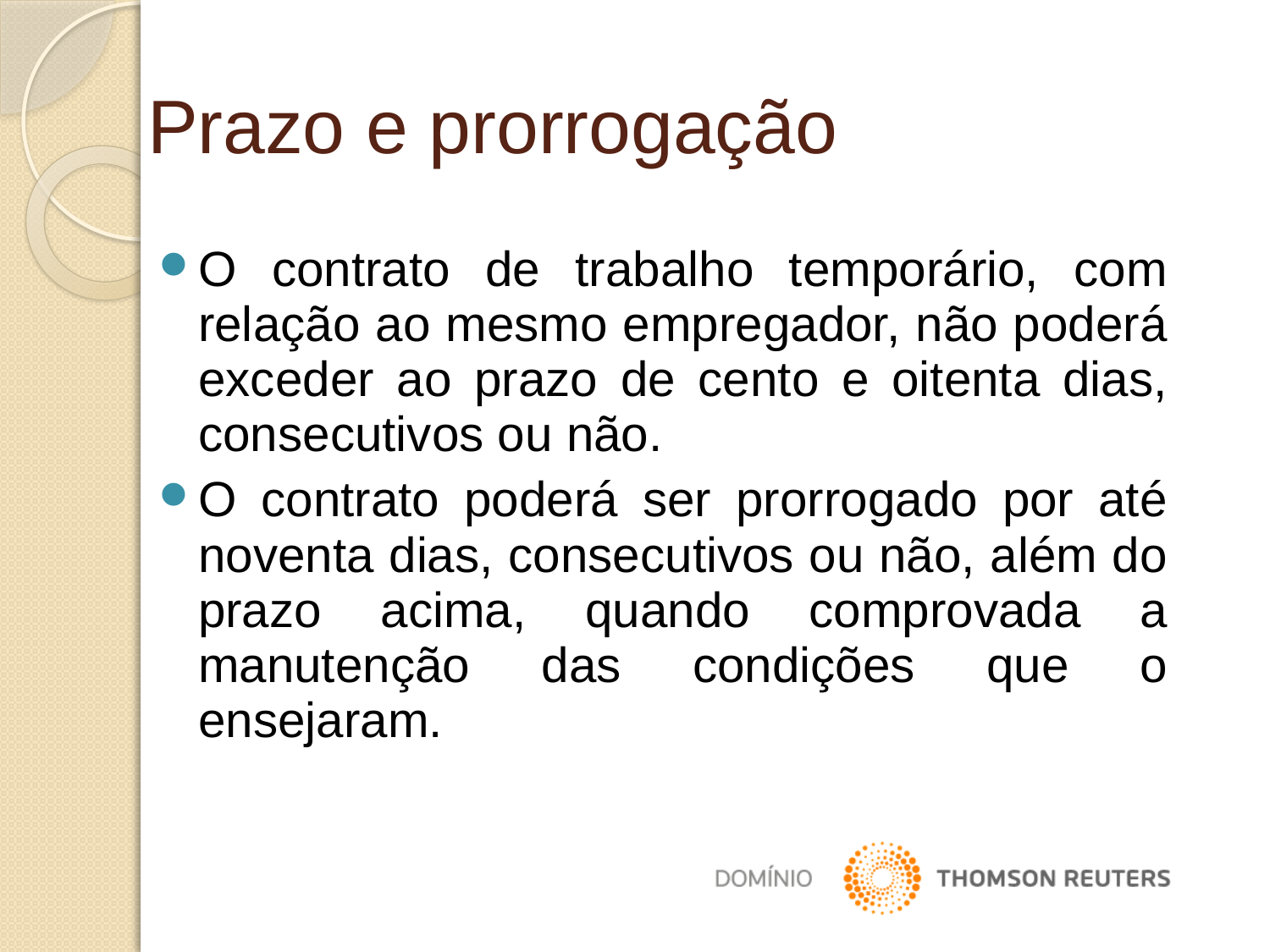

Prazo e prorrogação
O contrato de trabalho temporário, com relação ao mesmo empregador, não poderá exceder ao prazo de cento e oitenta dias, consecutivos ou não.
O contrato poderá ser prorrogado por até noventa dias, consecutivos ou não, além do prazo acima, quando comprovada a manutenção das condições que o ensejaram.